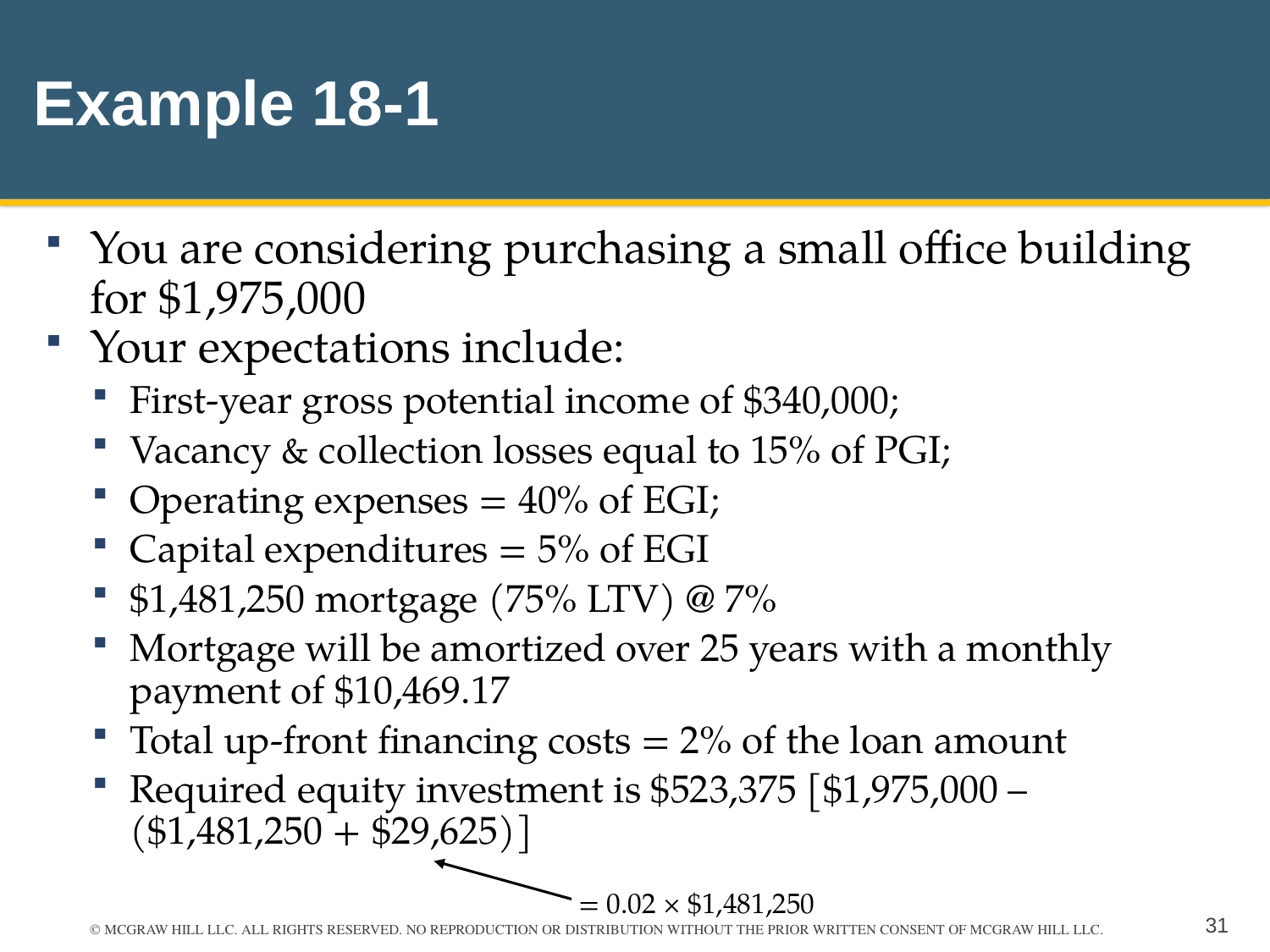

# Example 18-1
You are considering purchasing a small office building for $1,975,000
Your expectations include:
First-year gross potential income of $340,000;
Vacancy & collection losses equal to 15% of PGI;
Operating expenses = 40% of EGI;
Capital expenditures = 5% of EGI
$1,481,250 mortgage (75% LTV) @ 7%
Mortgage will be amortized over 25 years with a monthly payment of $10,469.17
Total up-front financing costs = 2% of the loan amount
Required equity investment is $523,375 [$1,975,000 – ($1,481,250 + $29,625)]
 = 0.02 × $1,481,250

© MCGRAW HILL LLC. ALL RIGHTS RESERVED. NO REPRODUCTION OR DISTRIBUTION WITHOUT THE PRIOR WRITTEN CONSENT OF MCGRAW HILL LLC.
31